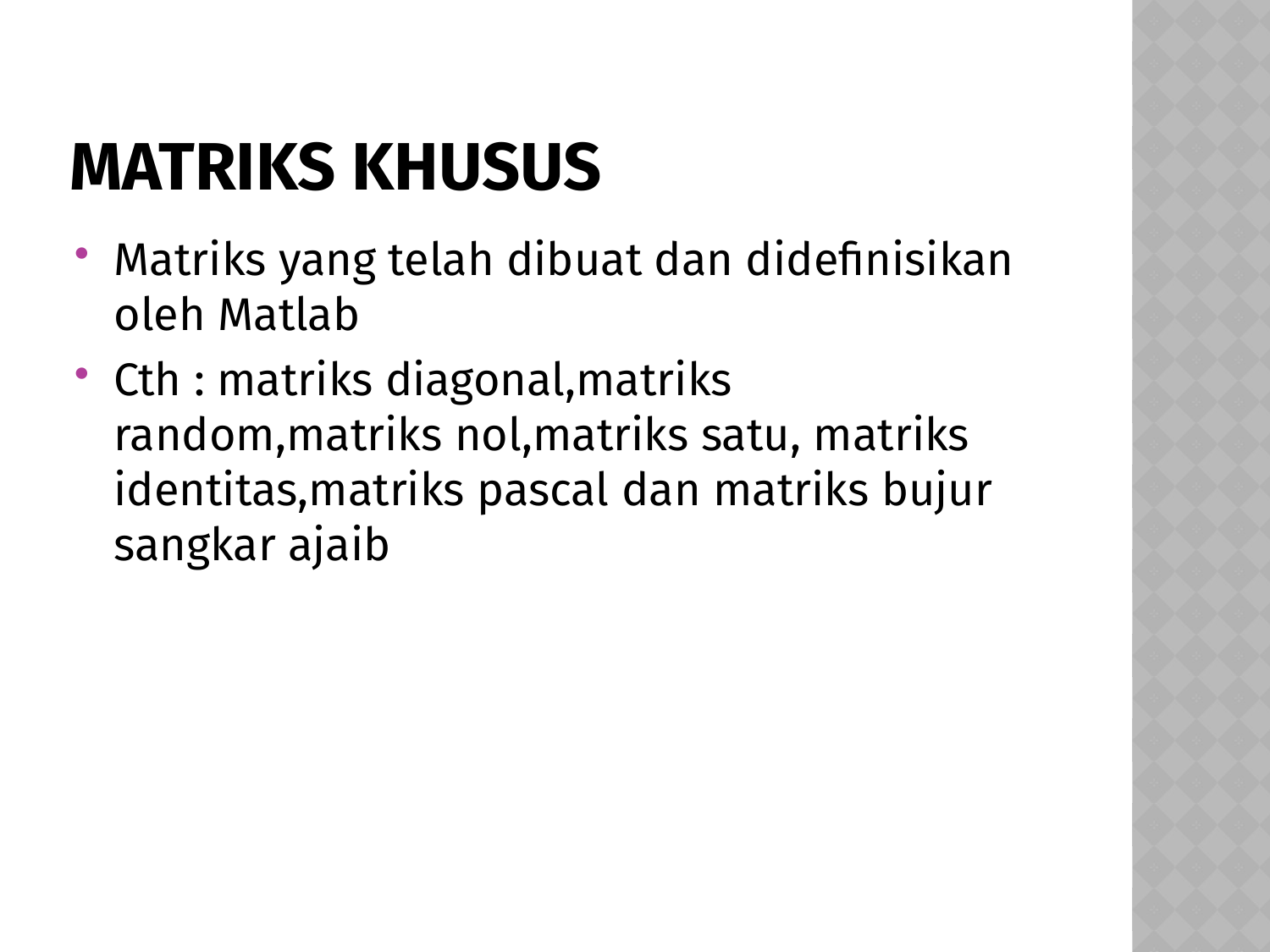

# Matriks Khusus
Matriks yang telah dibuat dan didefinisikan oleh Matlab
Cth : matriks diagonal,matriks random,matriks nol,matriks satu, matriks identitas,matriks pascal dan matriks bujur sangkar ajaib